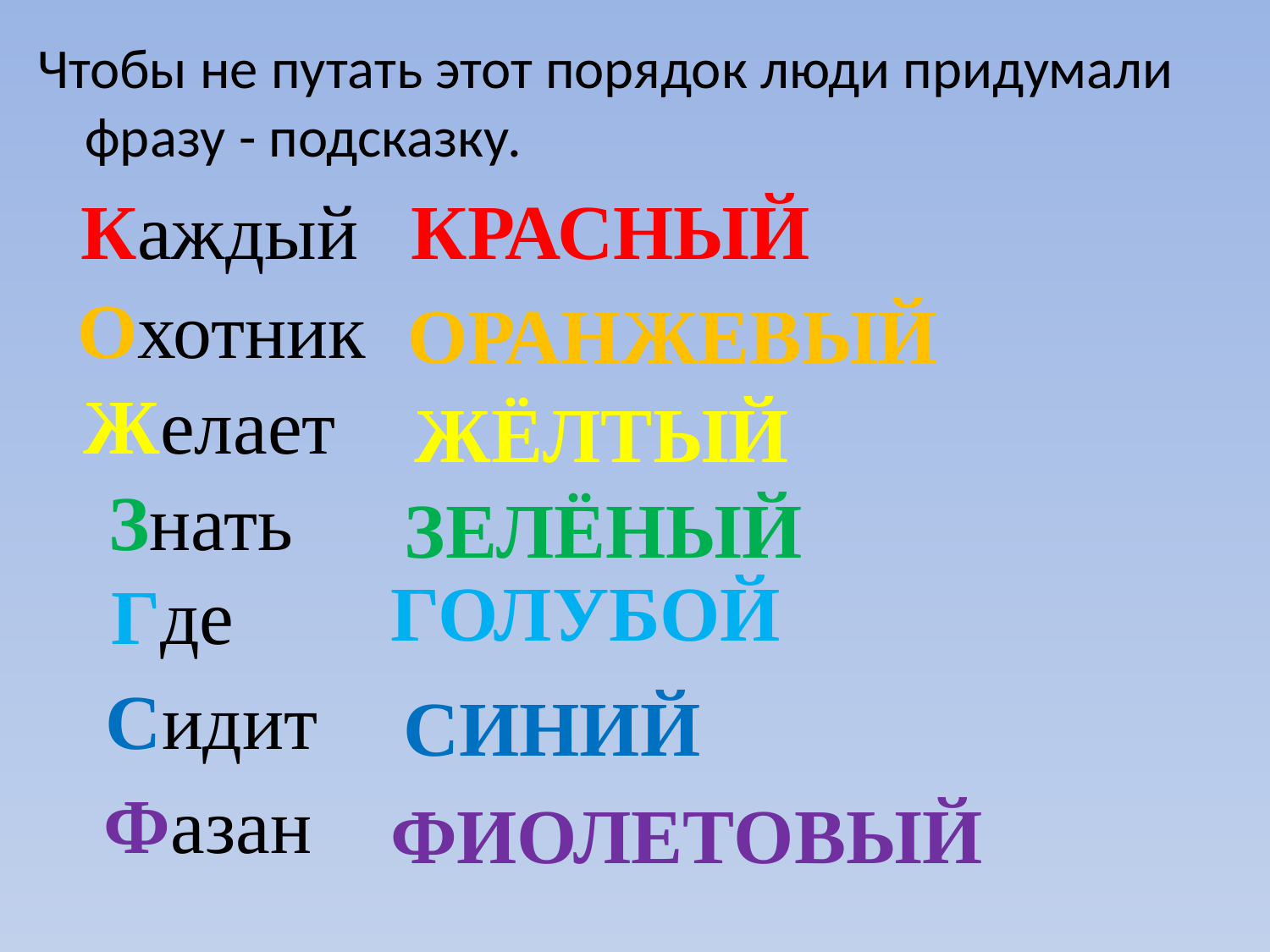

Чтобы не путать этот порядок люди придумали фразу - подсказку.
Каждый
КРАСНЫЙ
Охотник
ОРАНЖЕВЫЙ
Желает
ЖЁЛТЫЙ
Знать
ЗЕЛЁНЫЙ
ГОЛУБОЙ
Где
Сидит
СИНИЙ
Фазан
ФИОЛЕТОВЫЙ